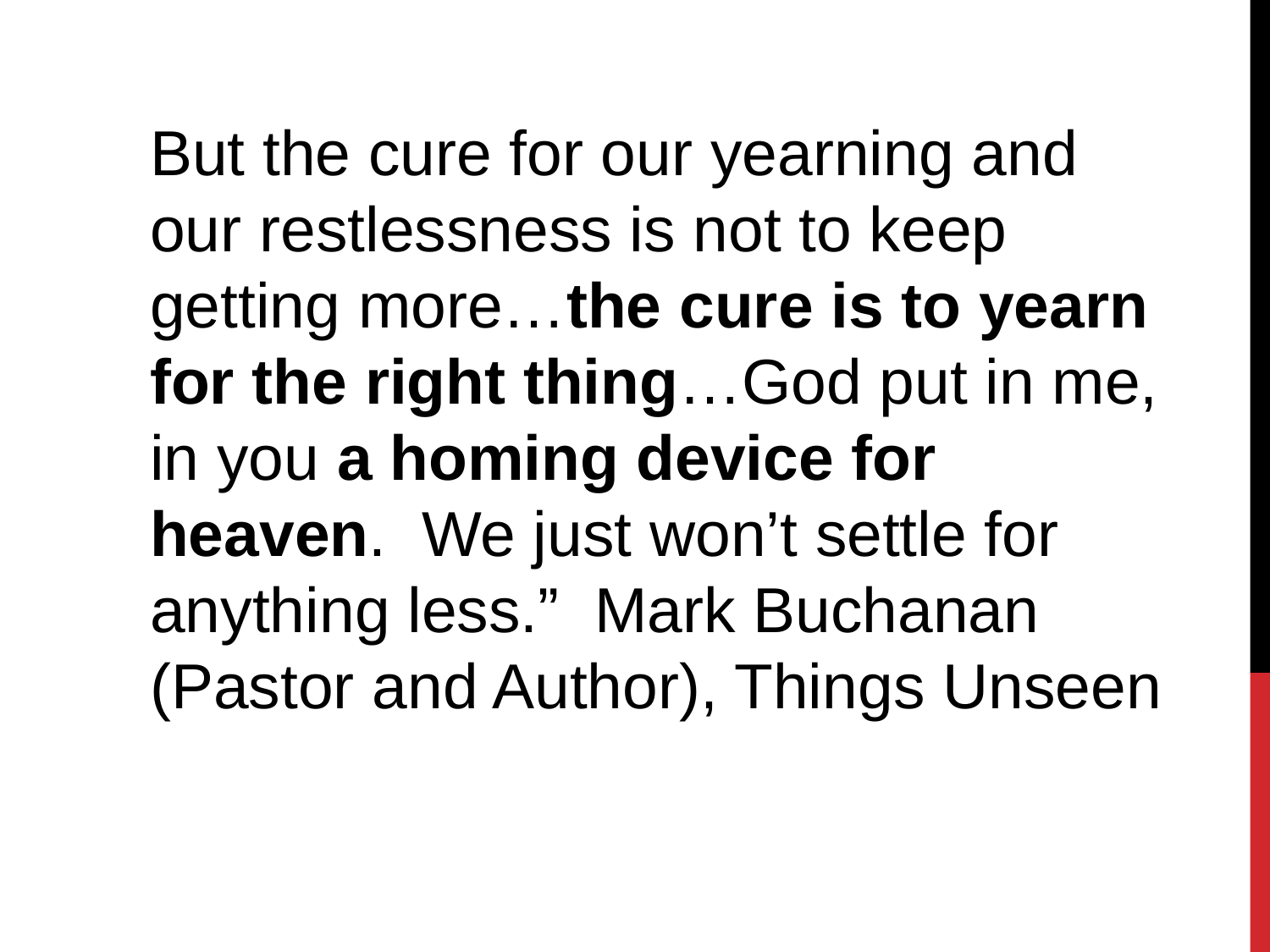

But the cure for our yearning and our restlessness is not to keep getting more…the cure is to yearn for the right thing…God put in me, in you a homing device for heaven.  We just won’t settle for anything less.”  Mark Buchanan (Pastor and Author), Things Unseen